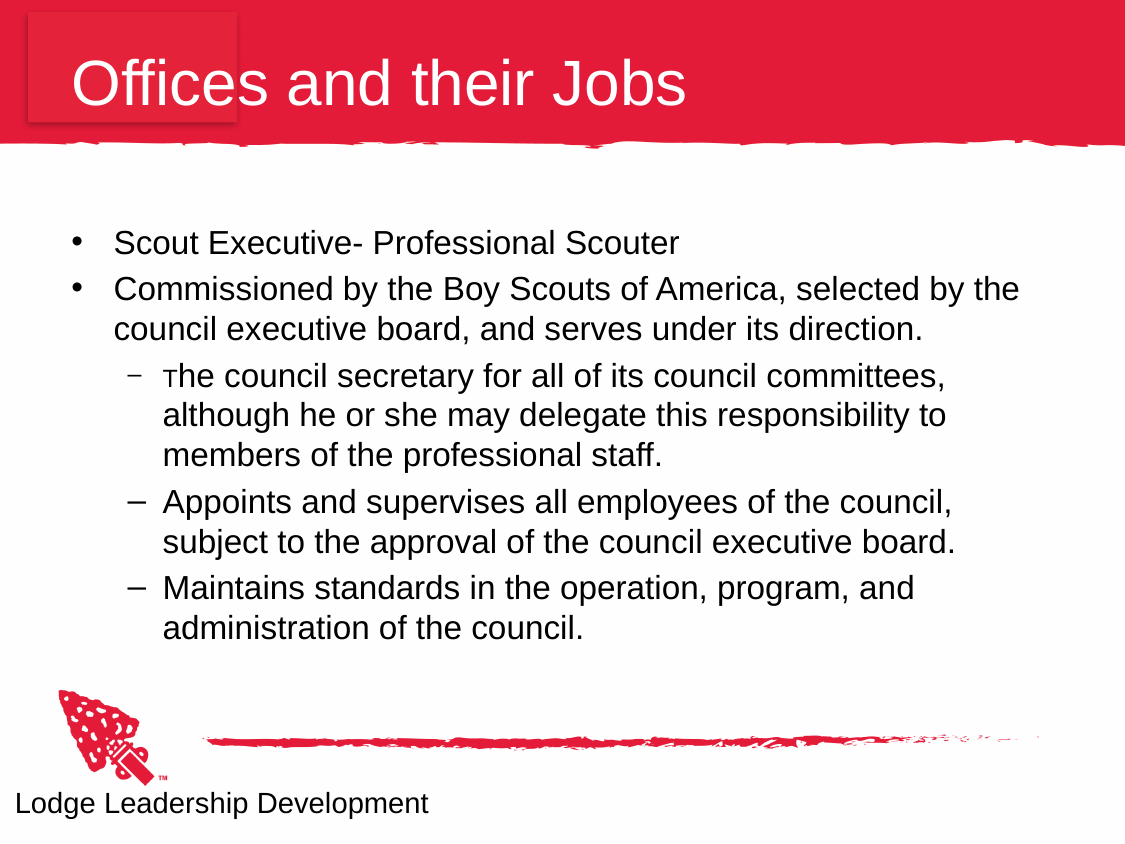

# Offices and their Jobs
Scout Executive- Professional Scouter
Commissioned by the Boy Scouts of America, selected by the council executive board, and serves under its direction.
The council secretary for all of its council committees, although he or she may delegate this responsibility to members of the professional staff.
Appoints and supervises all employees of the council, subject to the approval of the council executive board.
Maintains standards in the operation, program, and administration of the council.

Lodge Leadership Development